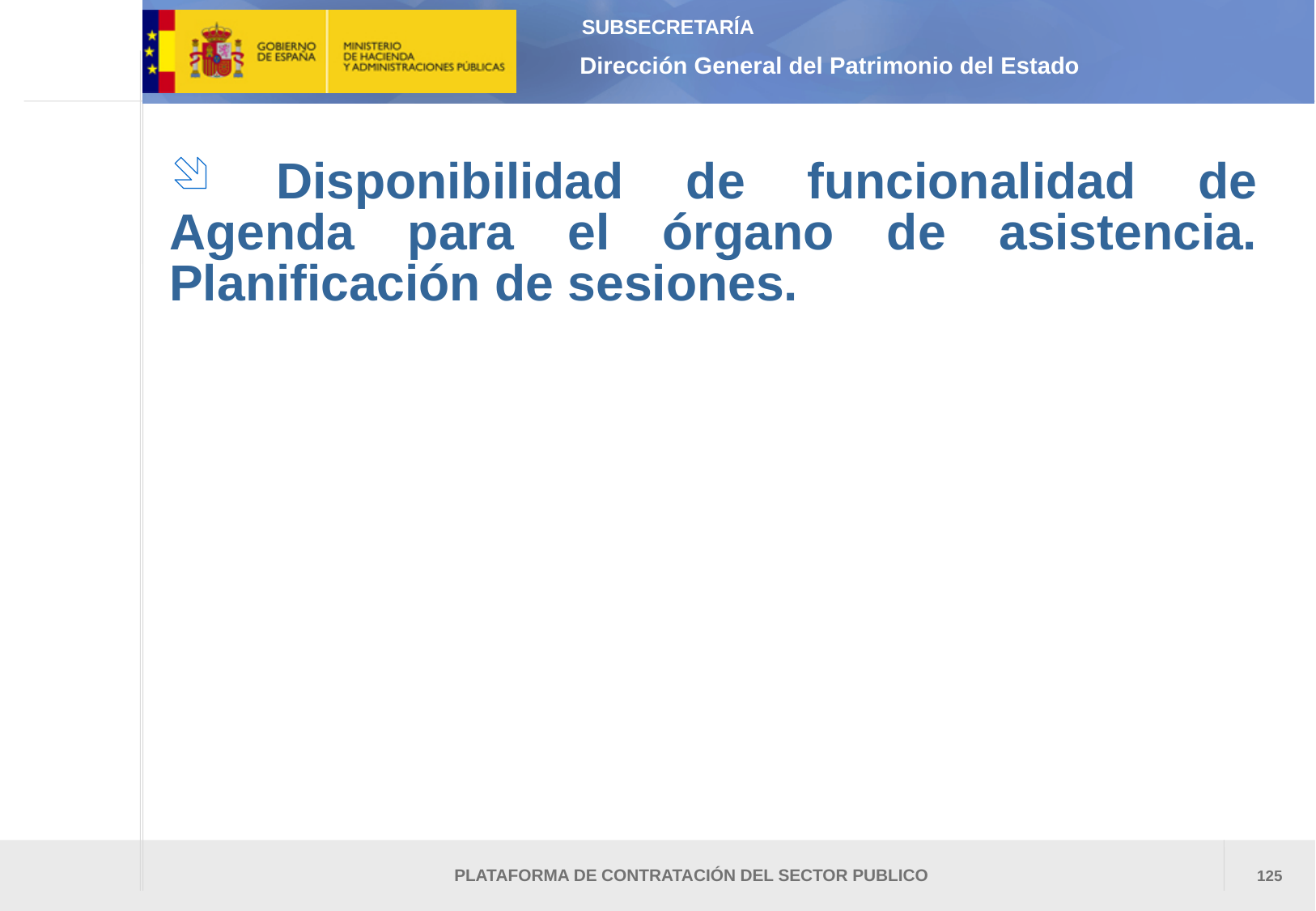

Disponibilidad de funcionalidad de Agenda para el órgano de asistencia. Planificación de sesiones.